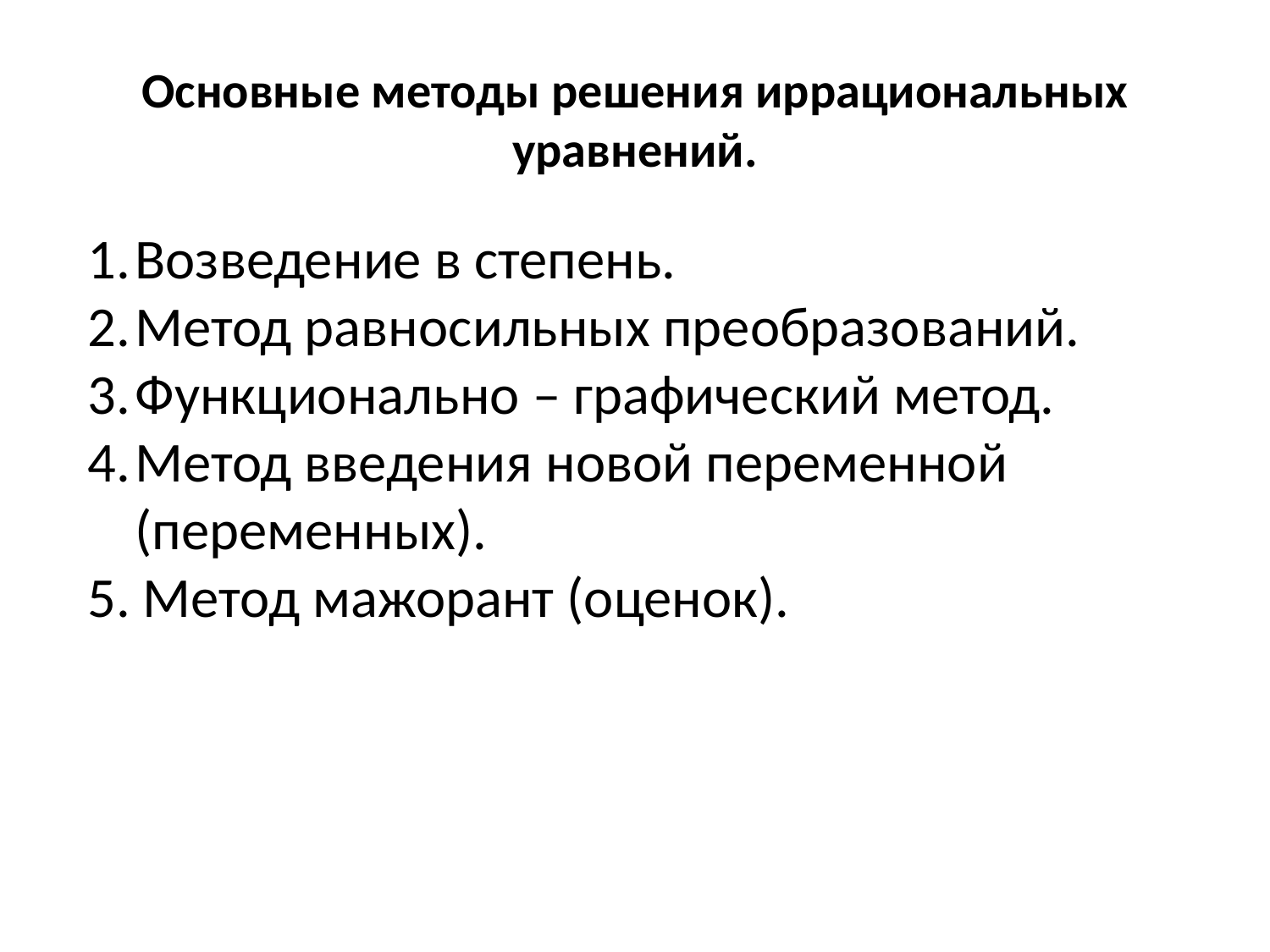

# Основные методы решения иррациональных уравнений.
Возведение в степень.
Метод равносильных преобразований.
Функционально – графический метод.
Метод введения новой переменной (переменных).
5. Метод мажорант (оценок).